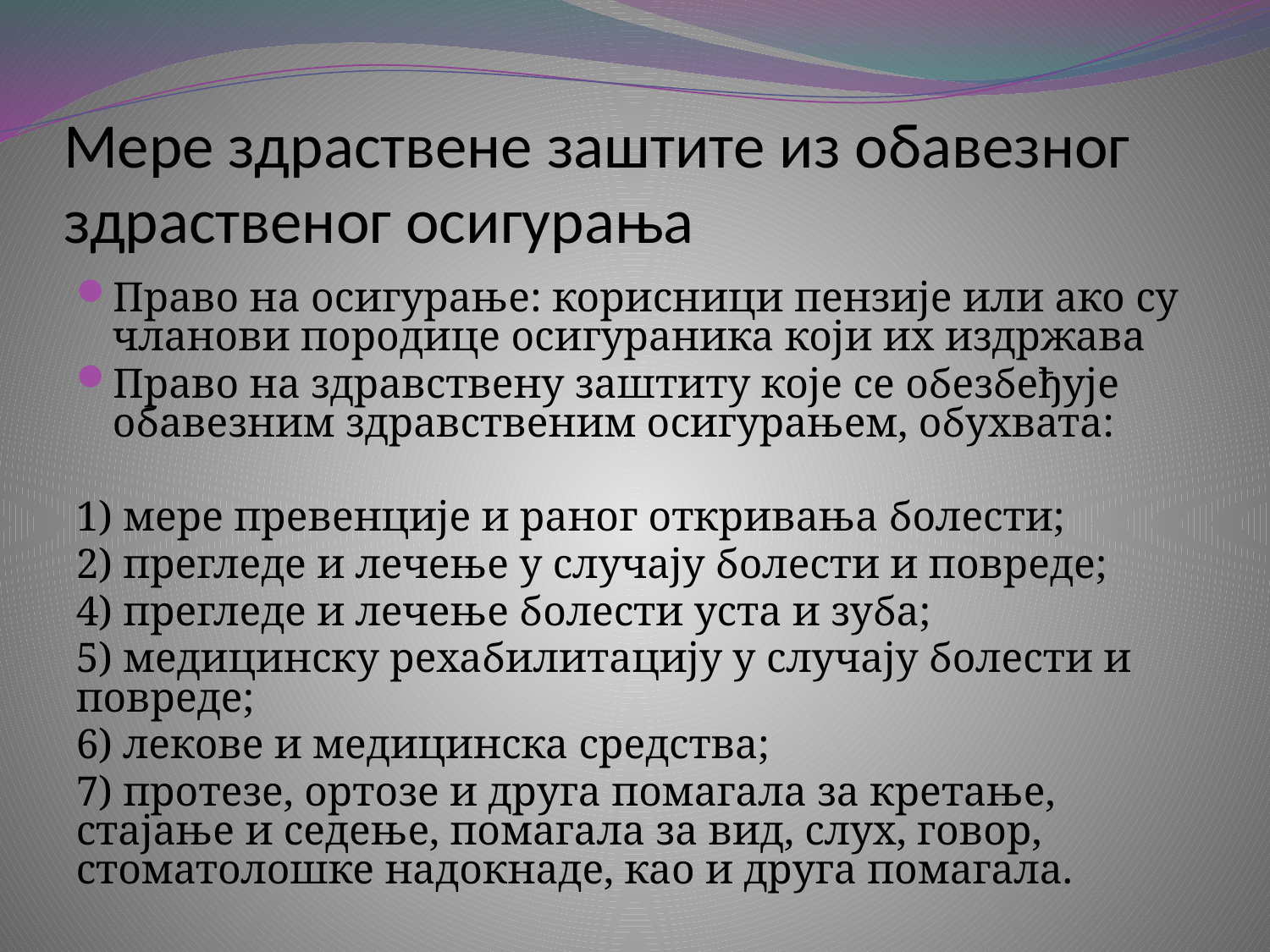

# Мере здраствене заштите из обавезног здраственог осигурања

Право на осигурање: корисници пензије или ако су чланови породице осигураника који их издржава
Право на здравствену заштиту које се обезбеђује обавезним здравственим осигурањем, обухвата:

1) мере превенције и раног откривања болести;
2) прегледе и лечење у случају болести и повреде;
4) прегледе и лечење болести уста и зуба;
5) медицинску рехабилитацију у случају болести и повреде;
6) лекове и медицинска средства;
7) протезе, ортозе и друга помагала за кретање, стајање и седење, помагала за вид, слух, говор, стоматолошке надокнаде, као и друга помагала.